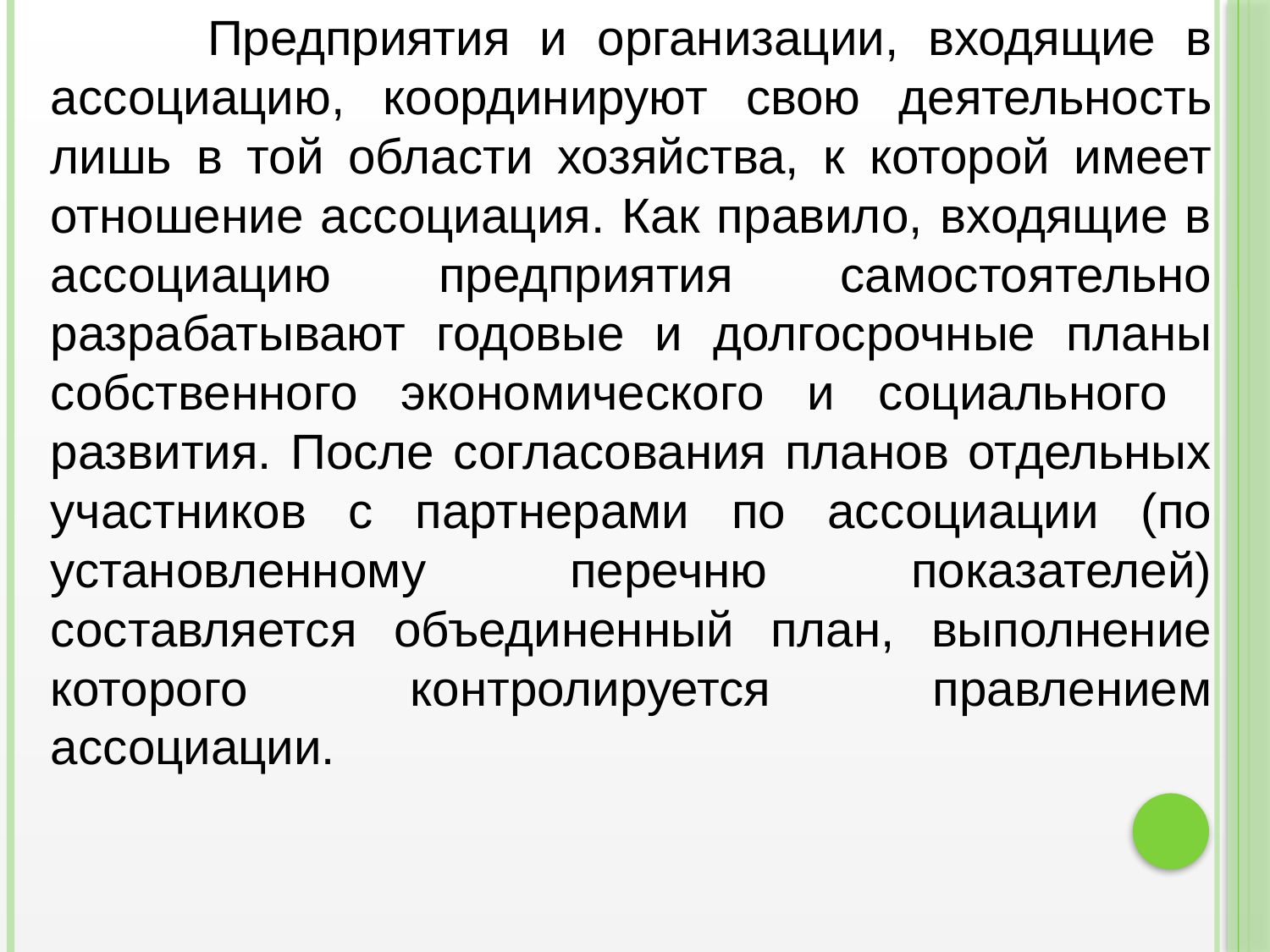

Предприятия и организации, входящие в ассоциацию, координируют свою деятельность лишь в той области хозяйства, к которой имеет отношение ассоциация. Как правило, входящие в ассоциацию предприятия самостоятельно разрабатывают годовые и долгосрочные планы собственного экономического и социального
развития. После согласования планов отдельных участников с партнерами по ассоциации (по установленному перечню показателей) составляется объединенный план, выполнение которого контролируется правлением ассоциации.